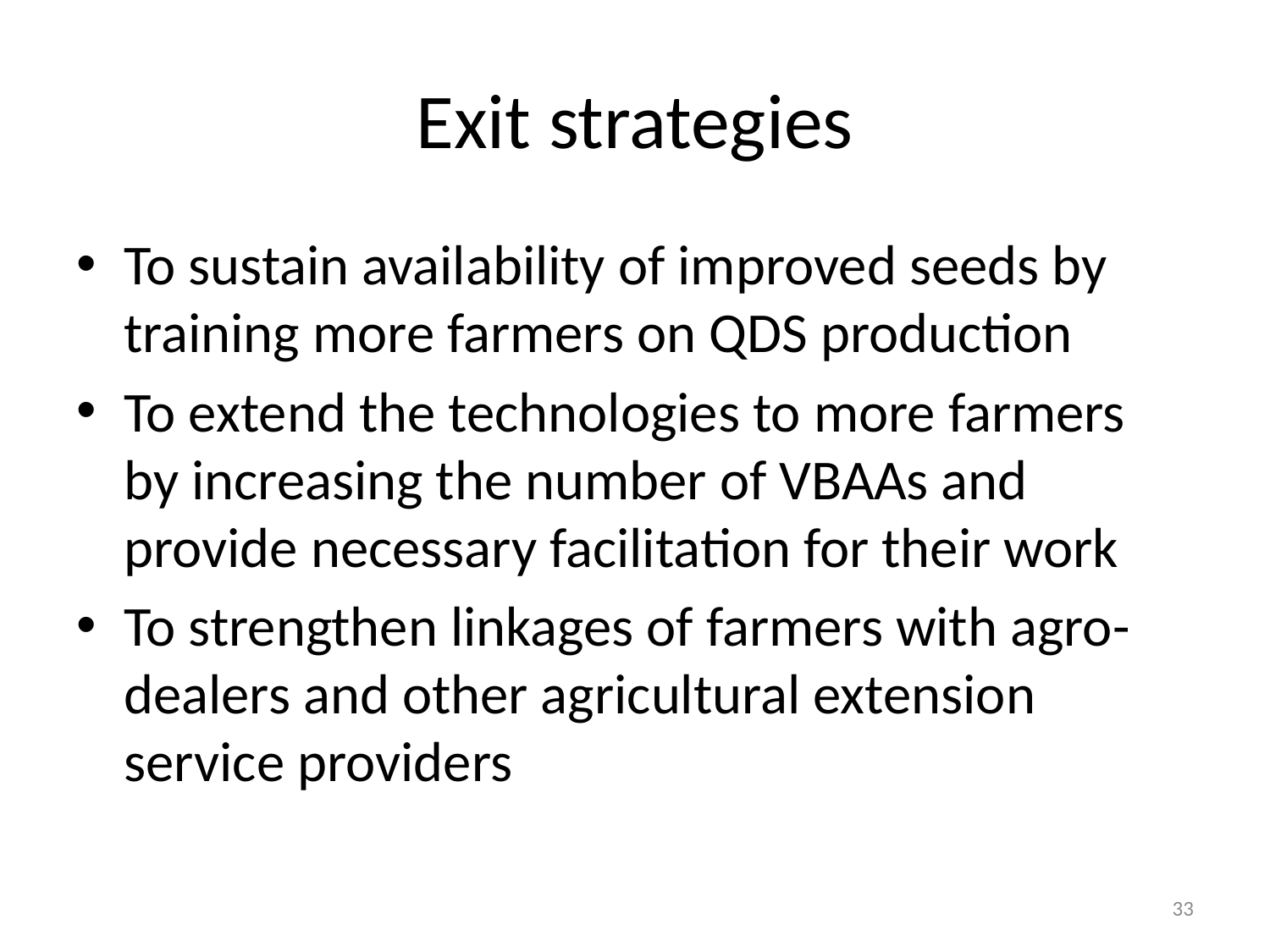

# Exit strategies
To sustain availability of improved seeds by training more farmers on QDS production
To extend the technologies to more farmers by increasing the number of VBAAs and provide necessary facilitation for their work
To strengthen linkages of farmers with agro-dealers and other agricultural extension service providers

33